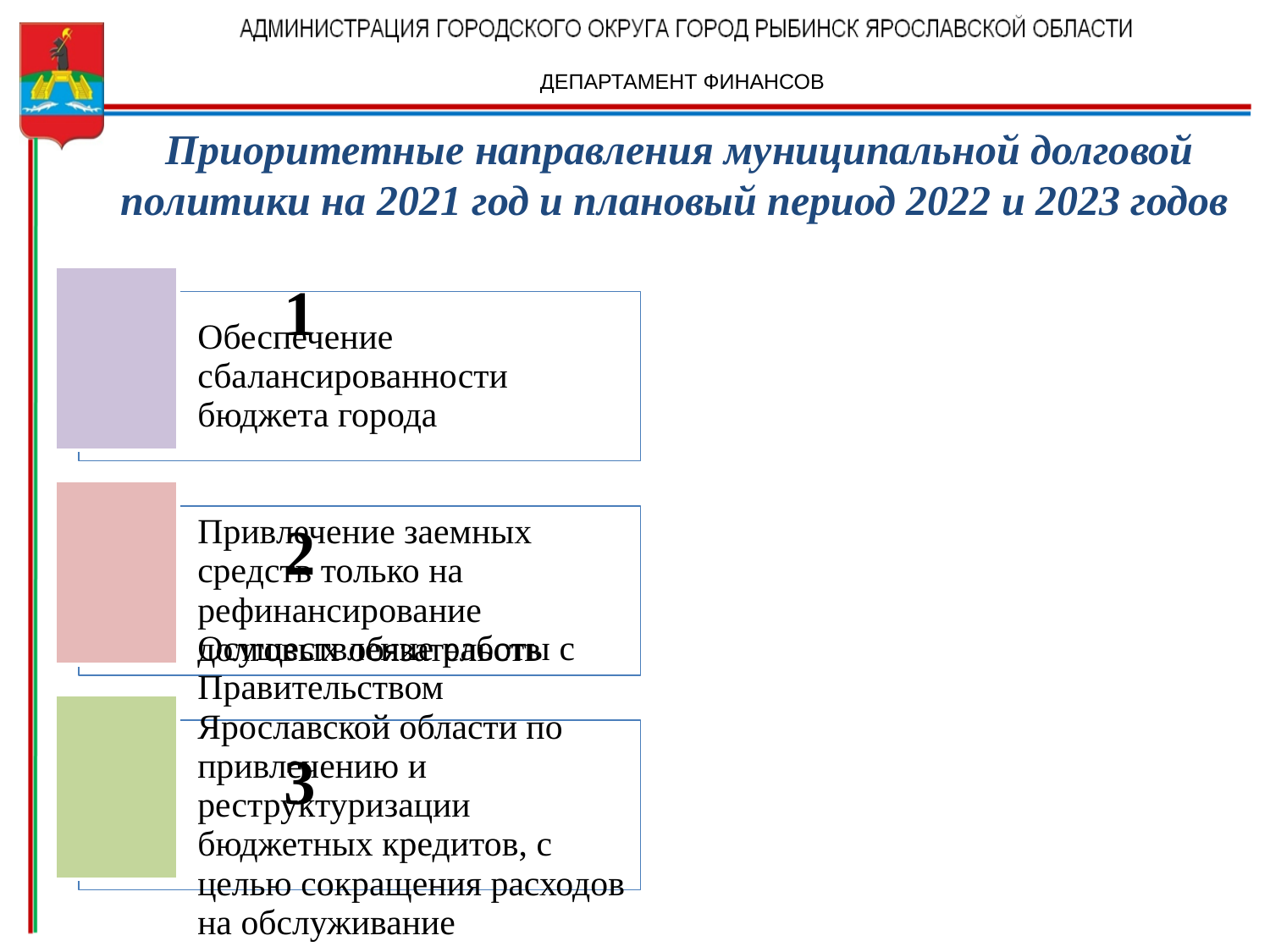

ДЕПАРТАМЕНТ ФИНАНСОВ
Приоритетные направления муниципальной долговой политики на 2021 год и плановый период 2022 и 2023 годов
Обеспечение сбалансированности бюджета города
1
2
3